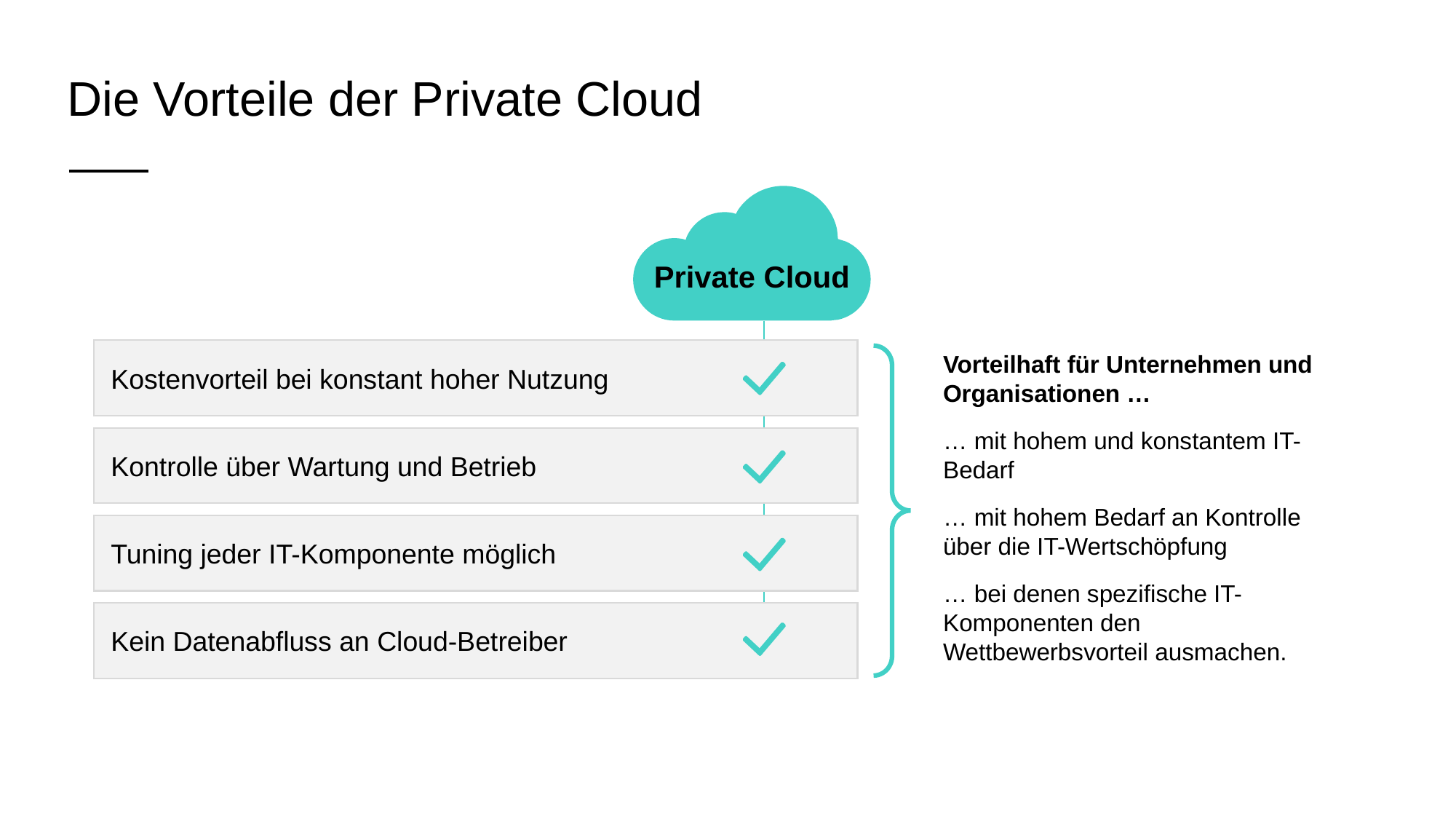

# Die Vorteile der Private Cloud
Private Cloud
Kostenvorteil bei konstant hoher Nutzung
Kontrolle über Wartung und Betrieb
Tuning jeder IT-Komponente möglich
Kein Datenabfluss an Cloud-Betreiber
Vorteilhaft für Unternehmen und Organisationen …
… mit hohem und konstantem IT-Bedarf
… mit hohem Bedarf an Kontrolle über die IT-Wertschöpfung
… bei denen spezifische IT-Komponenten den Wettbewerbsvorteil ausmachen.